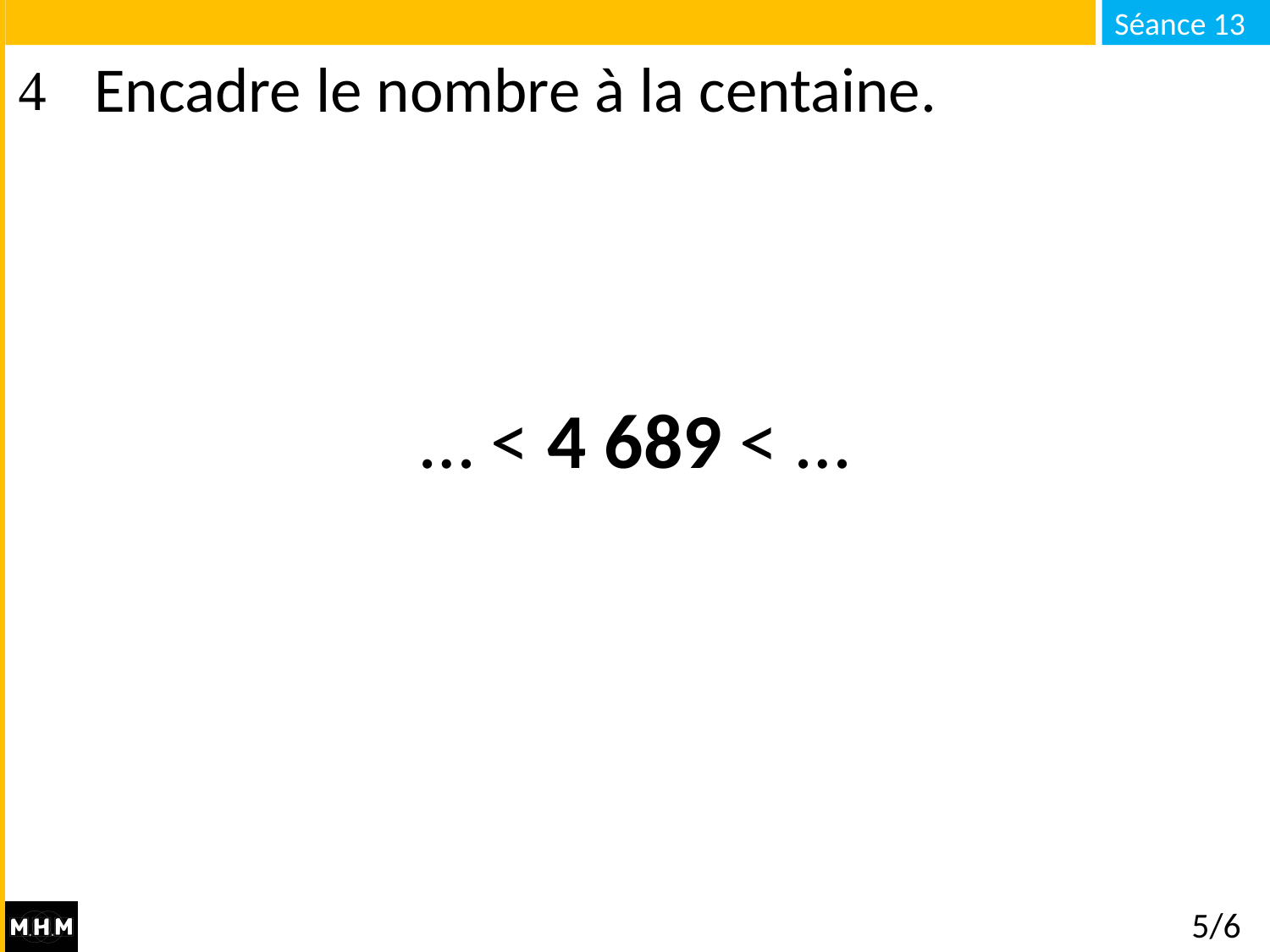

# Encadre le nombre à la centaine.
… < 4 689 < …
5/6